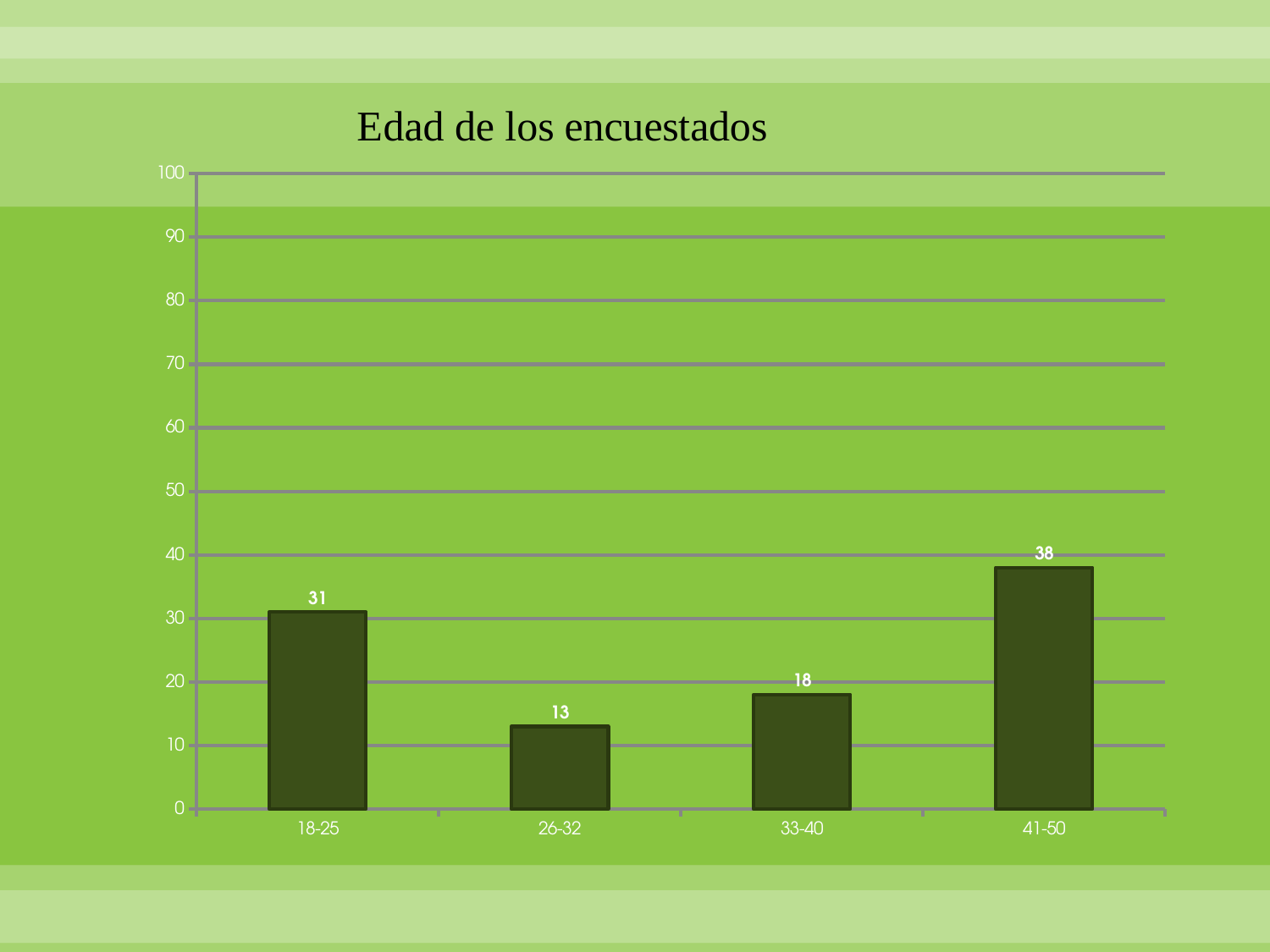

### Chart

| Category | Frecuencia |
|---|---|
| 18-25 | 31.0 |
| 26-32 | 13.0 |
| 33-40 | 18.0 |
| 41-50 | 38.0 |